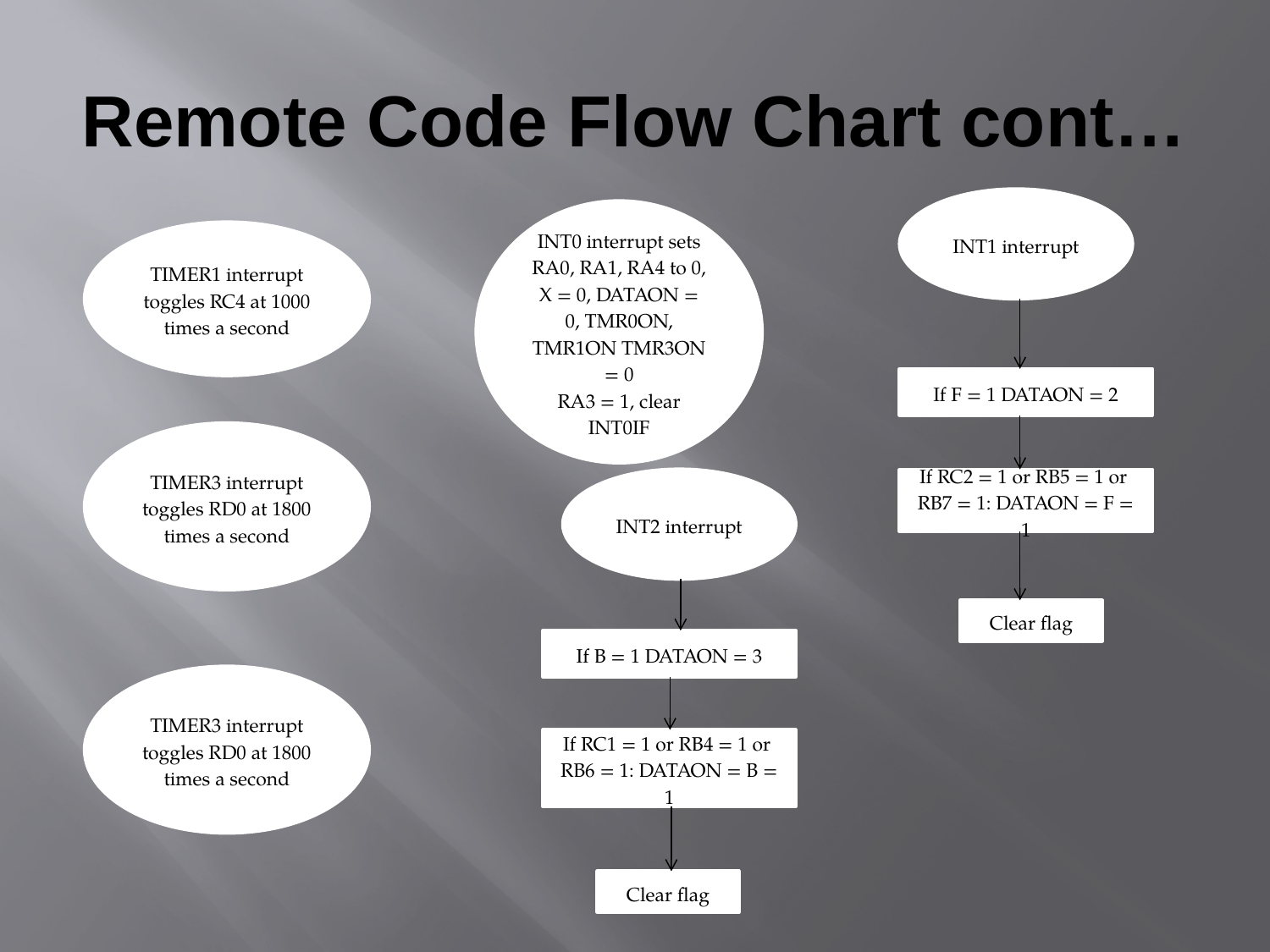

# Remote Code Flow Chart cont…
INT1 interrupt
INT0 interrupt sets RA0, RA1, RA4 to 0, X = 0, DATAON = 0, TMR0ON, TMR1ON TMR3ON = 0
RA3 = 1, clear INT0IF
TIMER1 interrupt toggles RC4 at 1000 times a second
If F = 1 DATAON = 2
TIMER3 interrupt toggles RD0 at 1800 times a second
INT2 interrupt
If RC2 = 1 or RB5 = 1 or
RB7 = 1: DATAON = F = 1
Clear flag
If B = 1 DATAON = 3
TIMER3 interrupt toggles RD0 at 1800 times a second
If RC1 = 1 or RB4 = 1 or
RB6 = 1: DATAON = B = 1
Clear flag